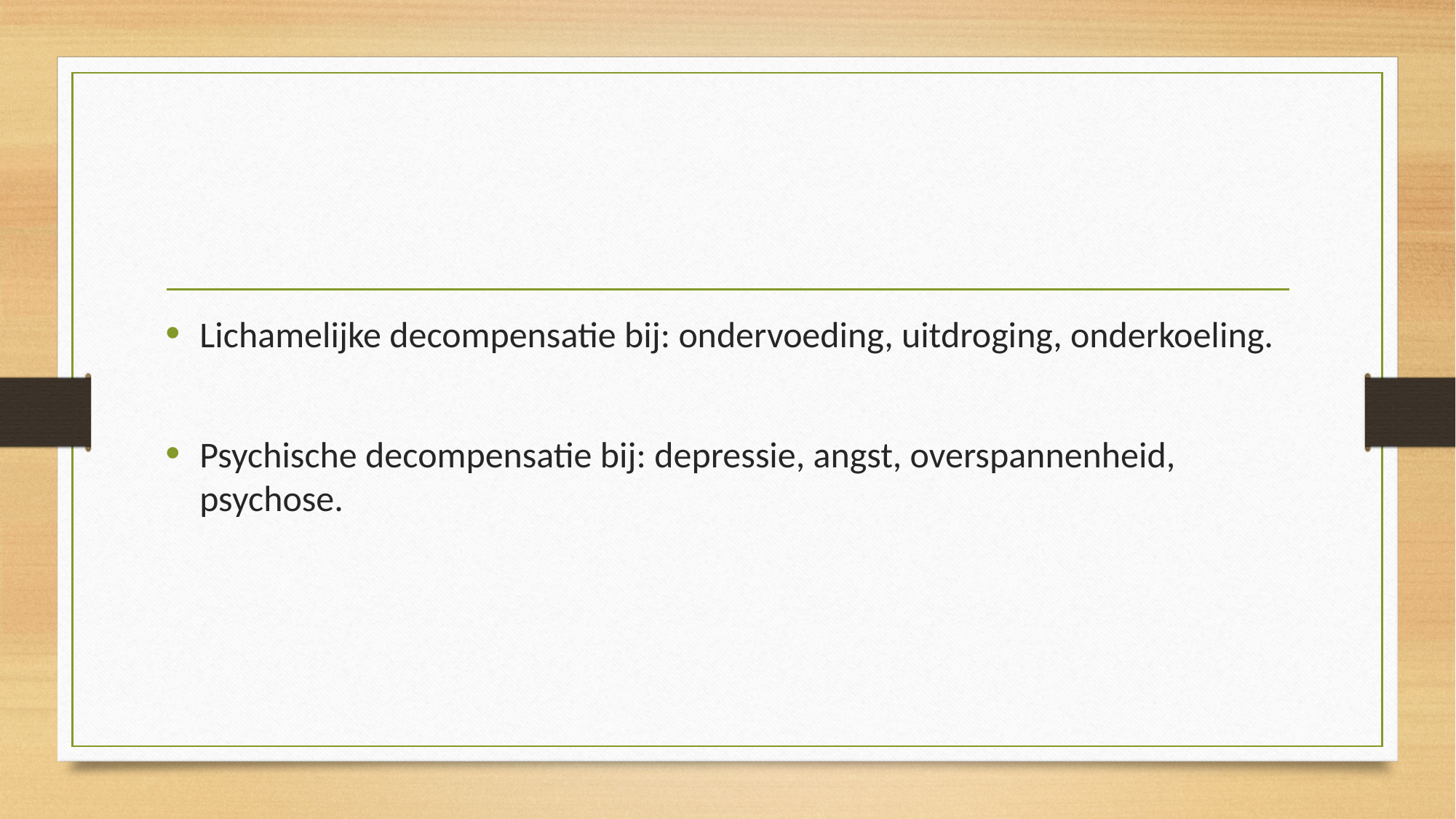

#
Lichamelijke decompensatie bij: ondervoeding, uitdroging, onderkoeling.

Psychische decompensatie bij: depressie, angst, overspannenheid, psychose.